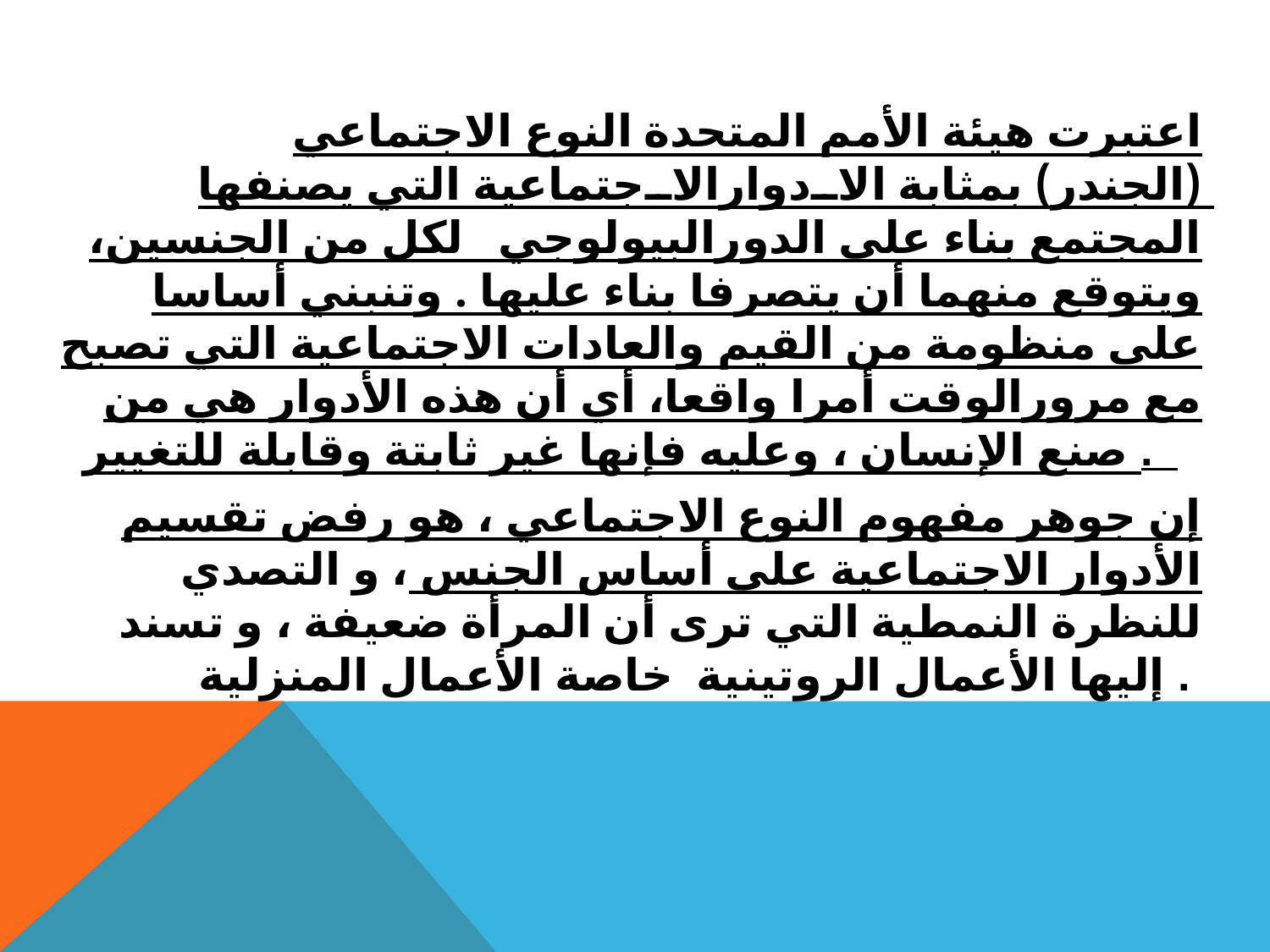

اعتبرت هيئة الأمم المتحدة النوع الاجتماعي (الجندر) بمثابة الادوارالاجتماعية التي يصنفها المجتمع بناء على الدورالبيولوجي   لكل من الجنسين، ويتوقع منهما أن يتصرفا بناء عليها . وتنبني أساسا على منظومة من القيم والعادات الاجتماعية التي تصبح مع مرورالوقت أمرا واقعا، أي أن هذه الأدوار هي من صنع الإنسان ، وعليه فإنها غير ثابتة وقابلة للتغيير .
إن جوهر مفهوم النوع الاجتماعي ، هو رفض تقسيم الأدوار الاجتماعية على أساس الجنس ، و التصدي للنظرة النمطية التي ترى أن المرأة ضعيفة ، و تسند إليها الأعمال الروتينية  خاصة الأعمال المنزلية .